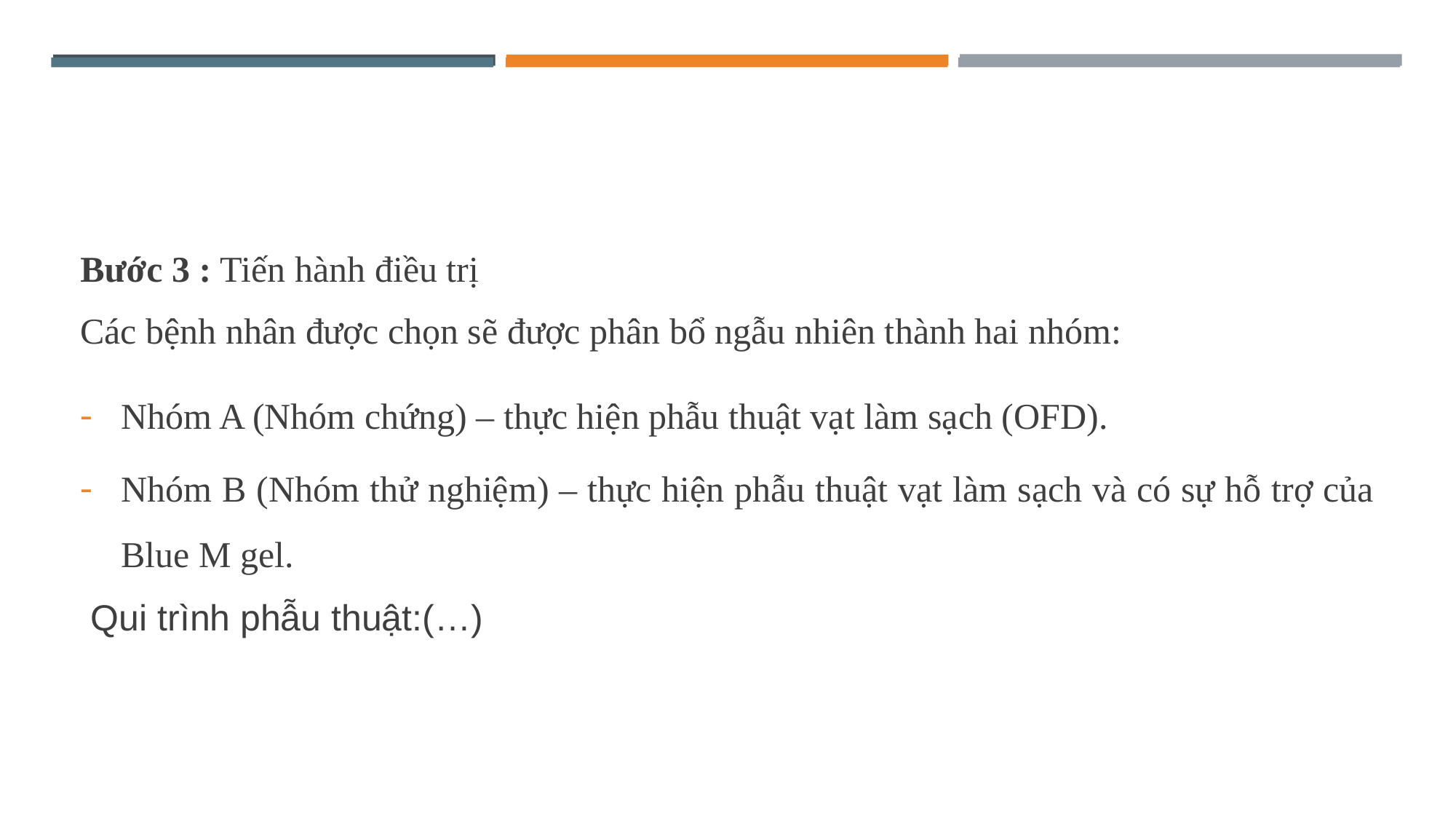

#

Bước 3 : Tiến hành điều trị
Các bệnh nhân được chọn sẽ được phân bổ ngẫu nhiên thành hai nhóm:
Nhóm A (Nhóm chứng) – thực hiện phẫu thuật vạt làm sạch (OFD).
Nhóm B (Nhóm thử nghiệm) – thực hiện phẫu thuật vạt làm sạch và có sự hỗ trợ của Blue M gel.
Qui trình phẫu thuật:(…)